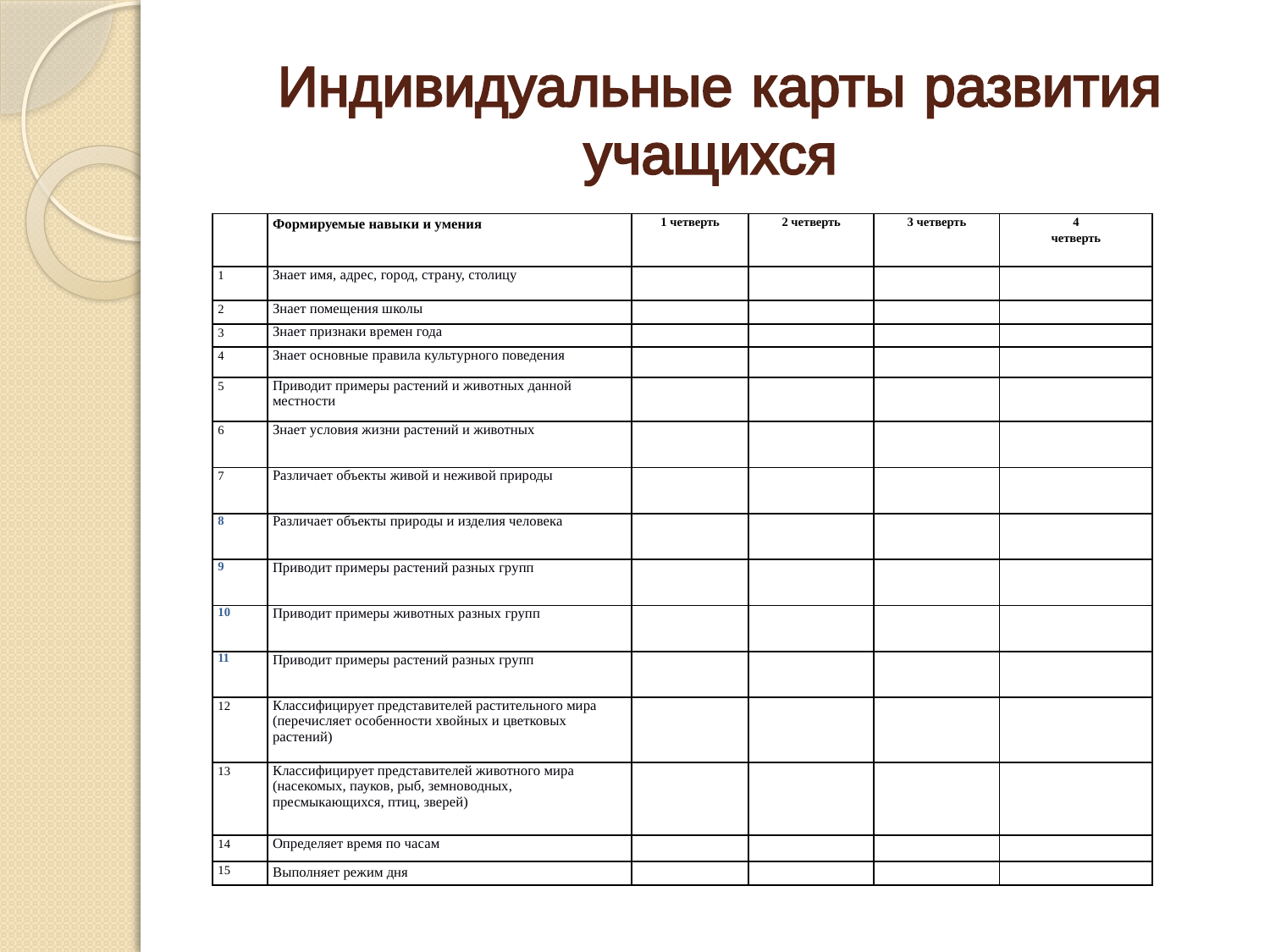

# Индивидуальные карты развития учащихся

|  | Формируемые навыки и умения | 1 четверть | 2 четверть | 3 четверть | 4 четверть |
| --- | --- | --- | --- | --- | --- |
| 1 | Знает имя, адрес, город, страну, столицу |  |  |  |  |
| 2 | Знает помещения школы |  |  |  |  |
| 3 | Знает признаки времен года |  |  |  |  |
| 4 | Знает основные правила культурного поведения |  |  |  |  |
| 5 | Приводит примеры растений и животных данной местности |  |  |  |  |
| 6 | Знает условия жизни растений и животных |  |  |  |  |
| 7 | Различает объекты живой и неживой природы |  |  |  |  |
| 8 | Различает объекты природы и изделия человека |  |  |  |  |
| 9 | Приводит примеры растений разных групп |  |  |  |  |
| 10 | Приводит примеры животных разных групп |  |  |  |  |
| 11 | Приводит примеры растений разных групп |  |  |  |  |
| 12 | Классифицирует представителей растительного мира (перечисляет особенности хвойных и цветковых растений) |  |  |  |  |
| 13 | Классифицирует представителей животного мира (насекомых, пауков, рыб, земноводных, пресмыкающихся, птиц, зверей) |  |  |  |  |
| 14 | Определяет время по часам |  |  |  |  |
| 15 | Выполняет режим дня |  |  |  |  |